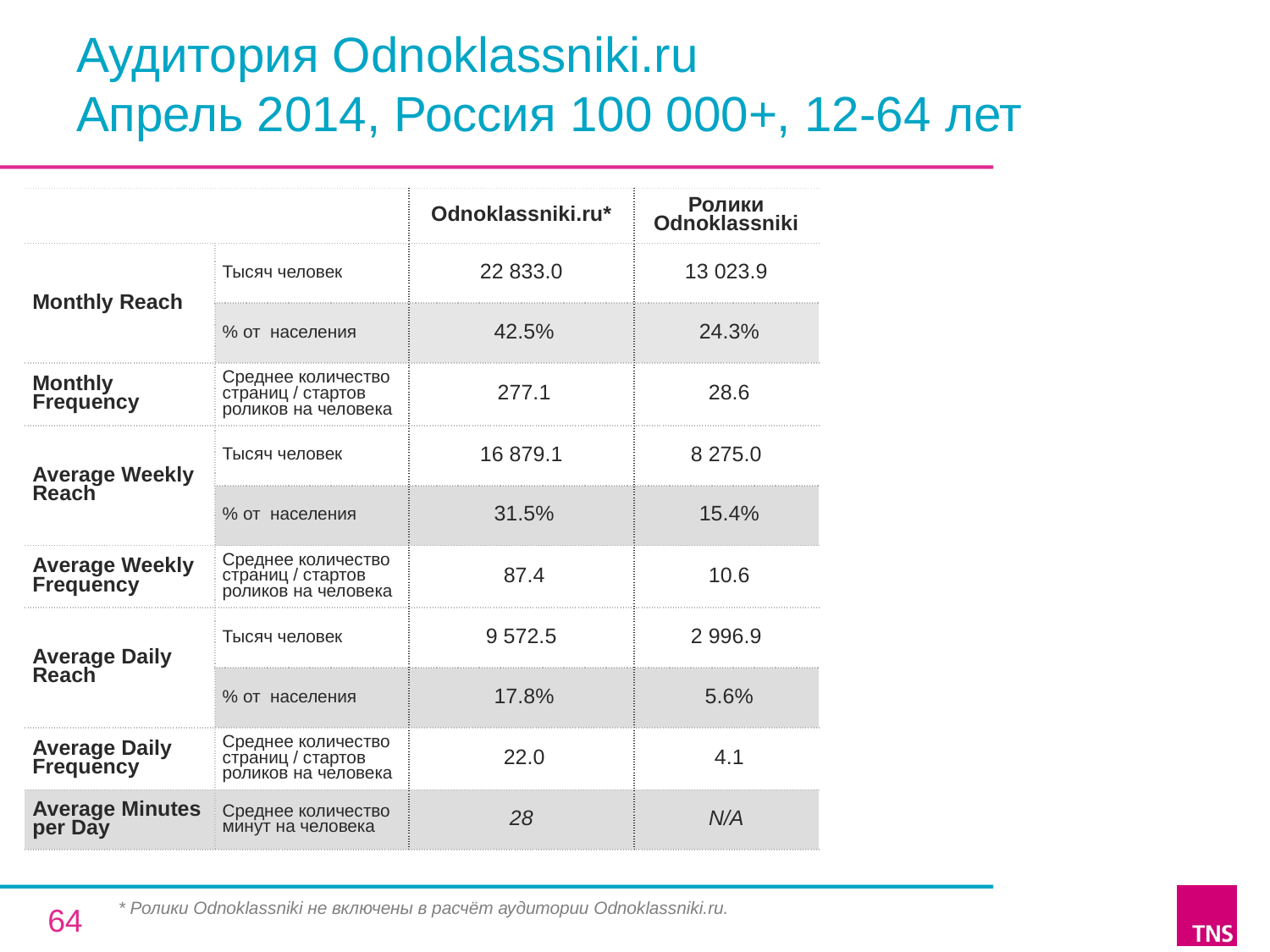

# Аудитория Odnoklassniki.ru Апрель 2014, Россия 100 000+, 12-64 лет
|  |  | Odnoklassniki.ru\* | Ролики Odnoklassniki |
| --- | --- | --- | --- |
| Monthly Reach | Тысяч человек | 22 833.0 | 13 023.9 |
|  | % от населения | 42.5% | 24.3% |
| Monthly Frequency | Среднее количество страниц / стартов роликов на человека | 277.1 | 28.6 |
| Average Weekly Reach | Тысяч человек | 16 879.1 | 8 275.0 |
|  | % от населения | 31.5% | 15.4% |
| Average Weekly Frequency | Среднее количество страниц / стартов роликов на человека | 87.4 | 10.6 |
| Average Daily Reach | Тысяч человек | 9 572.5 | 2 996.9 |
|  | % от населения | 17.8% | 5.6% |
| Average Daily Frequency | Среднее количество страниц / стартов роликов на человека | 22.0 | 4.1 |
| Average Minutes per Day | Среднее количество минут на человека | 28 | N/A |
* Ролики Odnoklassniki не включены в расчёт аудитории Odnoklassniki.ru.
64